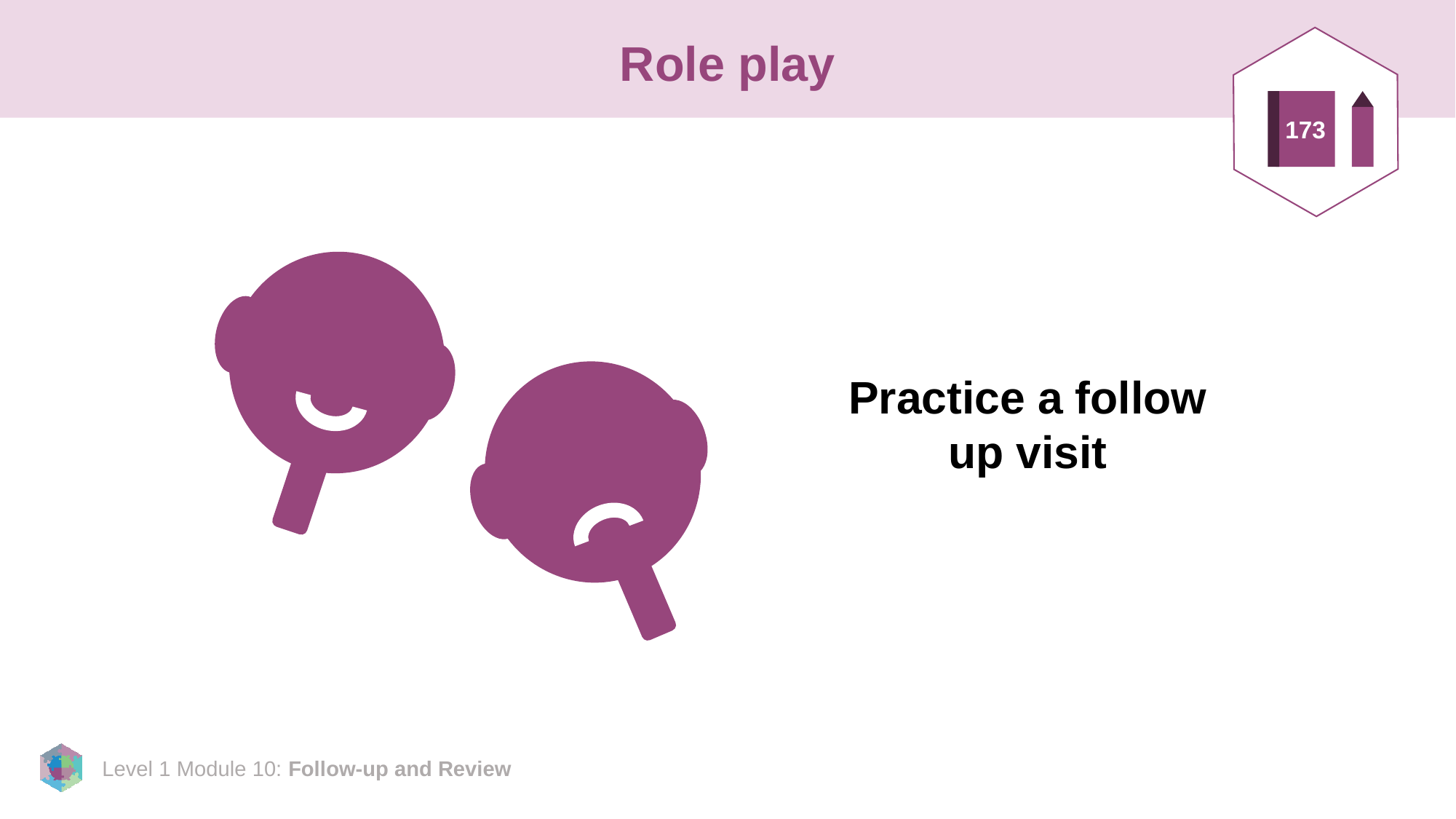

# Role play

173

Practice a follow up visit